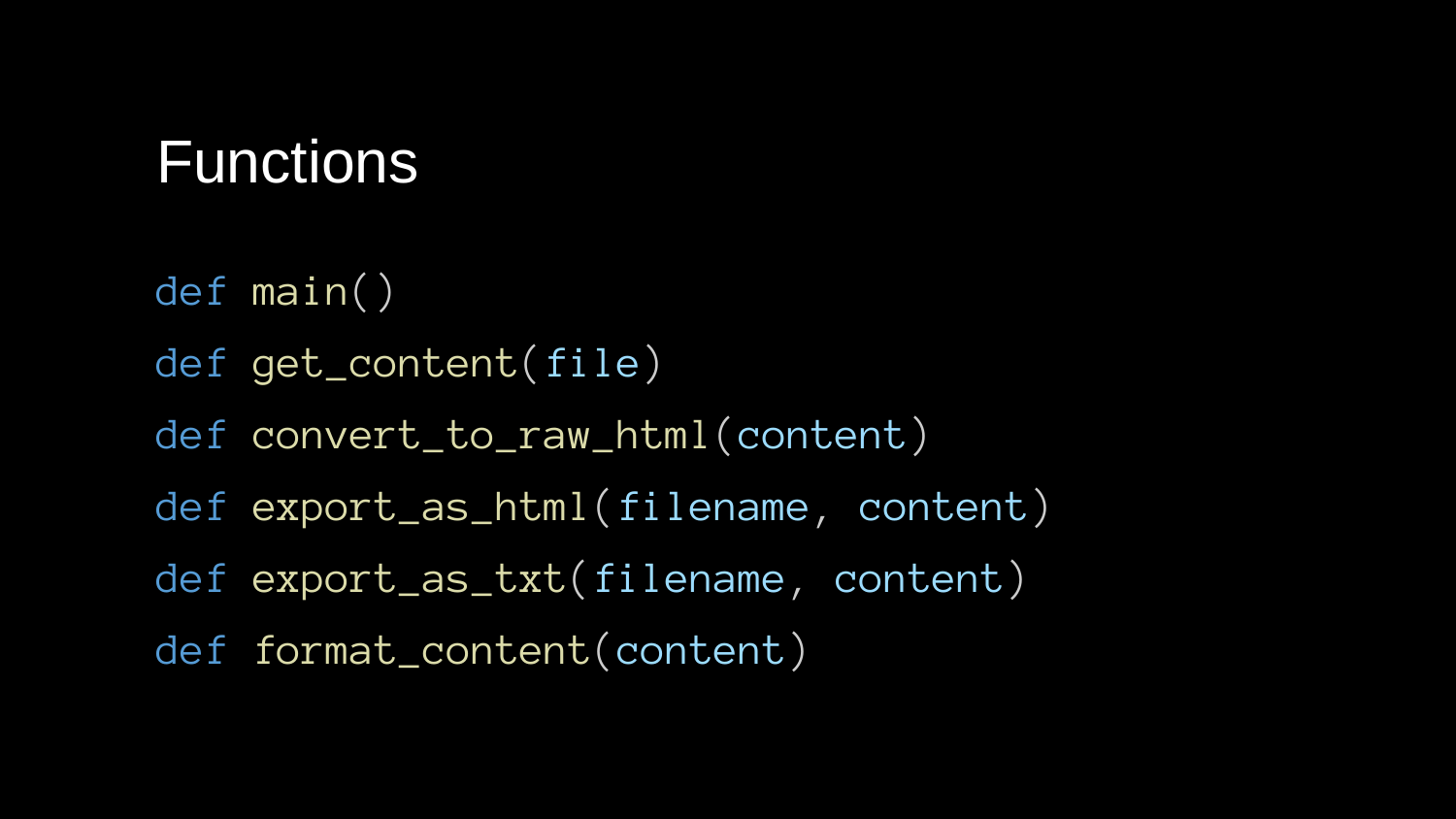

Functions
def main()
def get_content(file)
def convert_to_raw_html(content)
def export_as_html(filename, content)
def export_as_txt(filename, content)
def format_content(content)